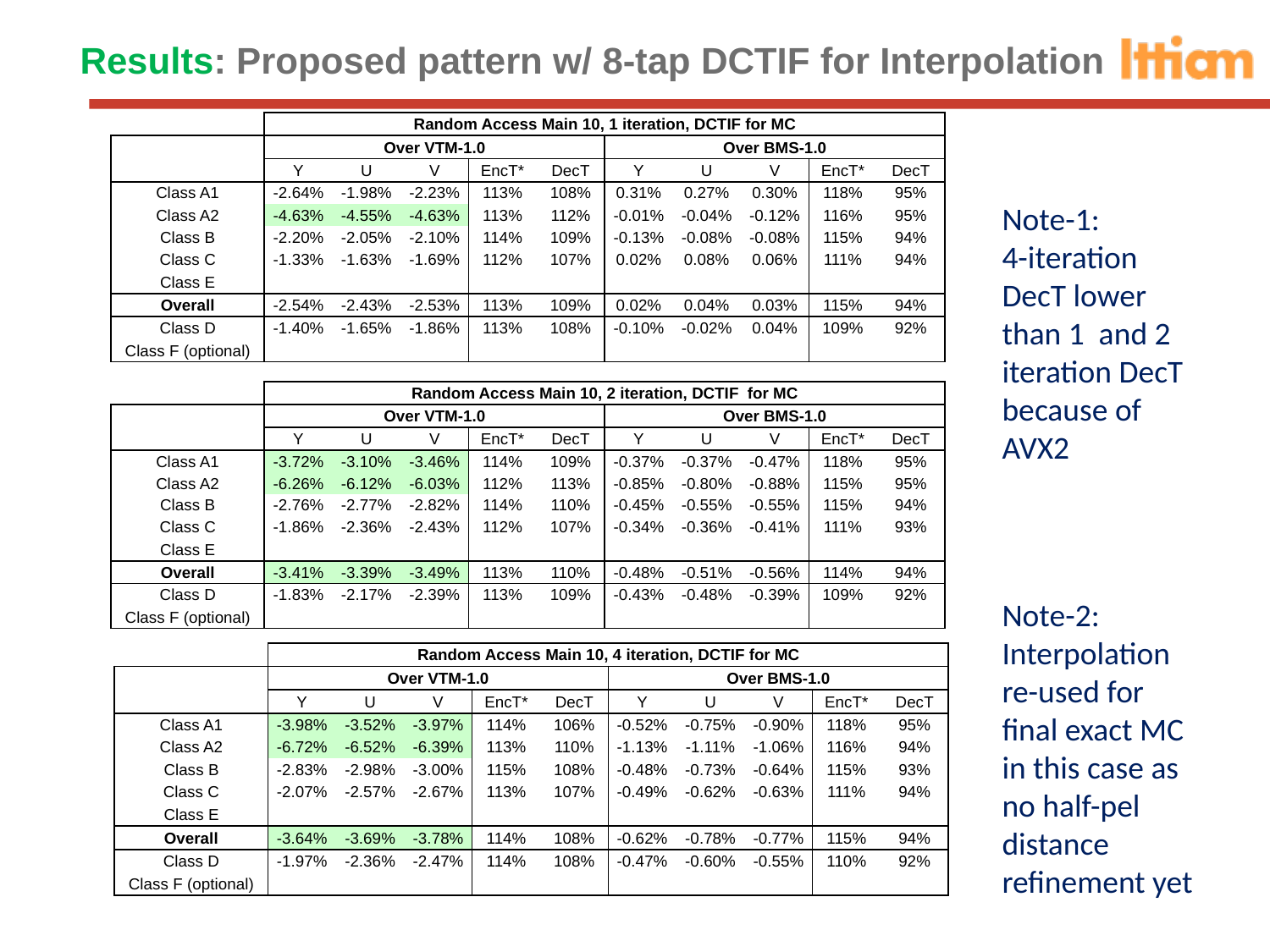

Table -3.1 Random Access Main 10, 1 iteration
# Results: Proposed pattern w/ 8-tap DCTIF for Interpolation
|  | Random Access Main 10, 1 iteration, DCTIF for MC |  |  |  |  |  |  |  |  |  |
| --- | --- | --- | --- | --- | --- | --- | --- | --- | --- | --- |
|  | Over VTM-1.0 |  |  |  |  | Over BMS-1.0 |  |  |  |  |
|  | Y | U | V | EncT\* | DecT | Y | U | V | EncT\* | DecT |
| Class A1 | -2.64% | -1.98% | -2.23% | 113% | 108% | 0.31% | 0.27% | 0.30% | 118% | 95% |
| Class A2 | -4.63% | -4.55% | -4.63% | 113% | 112% | -0.01% | -0.04% | -0.12% | 116% | 95% |
| Class B | -2.20% | -2.05% | -2.10% | 114% | 109% | -0.13% | -0.08% | -0.08% | 115% | 94% |
| Class C | -1.33% | -1.63% | -1.69% | 112% | 107% | 0.02% | 0.08% | 0.06% | 111% | 94% |
| Class E |  |  |  |  |  |  |  |  |  |  |
| Overall | -2.54% | -2.43% | -2.53% | 113% | 109% | 0.02% | 0.04% | 0.03% | 115% | 94% |
| Class D | -1.40% | -1.65% | -1.86% | 113% | 108% | -0.10% | -0.02% | 0.04% | 109% | 92% |
| Class F (optional) |  |  |  |  |  |  |  |  |  |  |
Note-1:
4-iteration DecT lower than 1  and 2 iteration DecT because of AVX2
|  | Random Access Main 10, 2 iteration, DCTIF for MC |  |  |  |  |  |  |  |  |  |
| --- | --- | --- | --- | --- | --- | --- | --- | --- | --- | --- |
|  | Over VTM-1.0 |  |  |  |  | Over BMS-1.0 |  |  |  |  |
|  | Y | U | V | EncT\* | DecT | Y | U | V | EncT\* | DecT |
| Class A1 | -3.72% | -3.10% | -3.46% | 114% | 109% | -0.37% | -0.37% | -0.47% | 118% | 95% |
| Class A2 | -6.26% | -6.12% | -6.03% | 112% | 113% | -0.85% | -0.80% | -0.88% | 115% | 95% |
| Class B | -2.76% | -2.77% | -2.82% | 114% | 110% | -0.45% | -0.55% | -0.55% | 115% | 94% |
| Class C | -1.86% | -2.36% | -2.43% | 112% | 107% | -0.34% | -0.36% | -0.41% | 111% | 93% |
| Class E |  |  |  |  |  |  |  |  |  |  |
| Overall | -3.41% | -3.39% | -3.49% | 113% | 110% | -0.48% | -0.51% | -0.56% | 114% | 94% |
| Class D | -1.83% | -2.17% | -2.39% | 113% | 109% | -0.43% | -0.48% | -0.39% | 109% | 92% |
| Class F (optional) |  |  |  |  |  |  |  |  |  |  |
Note-2:
Interpolation re-used for final exact MC in this case as no half-pel distance refinement yet
|  | Random Access Main 10, 4 iteration, DCTIF for MC |  |  |  |  |  |  |  |  |  |
| --- | --- | --- | --- | --- | --- | --- | --- | --- | --- | --- |
|  | Over VTM-1.0 |  |  |  |  | Over BMS-1.0 |  |  |  |  |
|  | Y | U | V | EncT\* | DecT | Y | U | V | EncT\* | DecT |
| Class A1 | -3.98% | -3.52% | -3.97% | 114% | 106% | -0.52% | -0.75% | -0.90% | 118% | 95% |
| Class A2 | -6.72% | -6.52% | -6.39% | 113% | 110% | -1.13% | -1.11% | -1.06% | 116% | 94% |
| Class B | -2.83% | -2.98% | -3.00% | 115% | 108% | -0.48% | -0.73% | -0.64% | 115% | 93% |
| Class C | -2.07% | -2.57% | -2.67% | 113% | 107% | -0.49% | -0.62% | -0.63% | 111% | 94% |
| Class E |  |  |  |  |  |  |  |  |  |  |
| Overall | -3.64% | -3.69% | -3.78% | 114% | 108% | -0.62% | -0.78% | -0.77% | 115% | 94% |
| Class D | -1.97% | -2.36% | -2.47% | 114% | 108% | -0.47% | -0.60% | -0.55% | 110% | 92% |
| Class F (optional) |  |  |  |  |  |  |  |  |  |  |